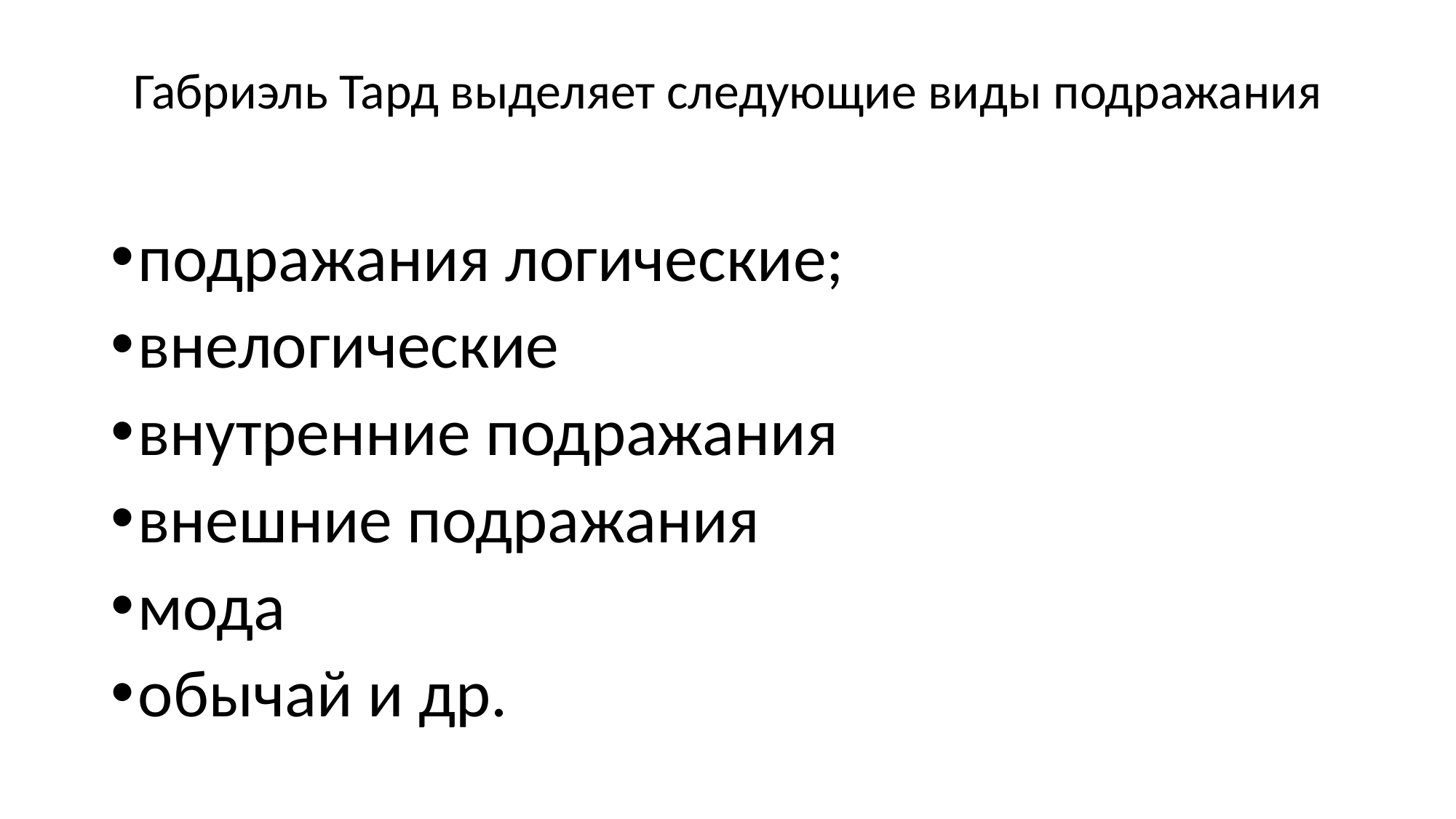

# Габриэль Тард выделяет следующие виды подражания
подражания логические;
внелогические
внутренние подражания
внешние подражания
мода
обычай и др.